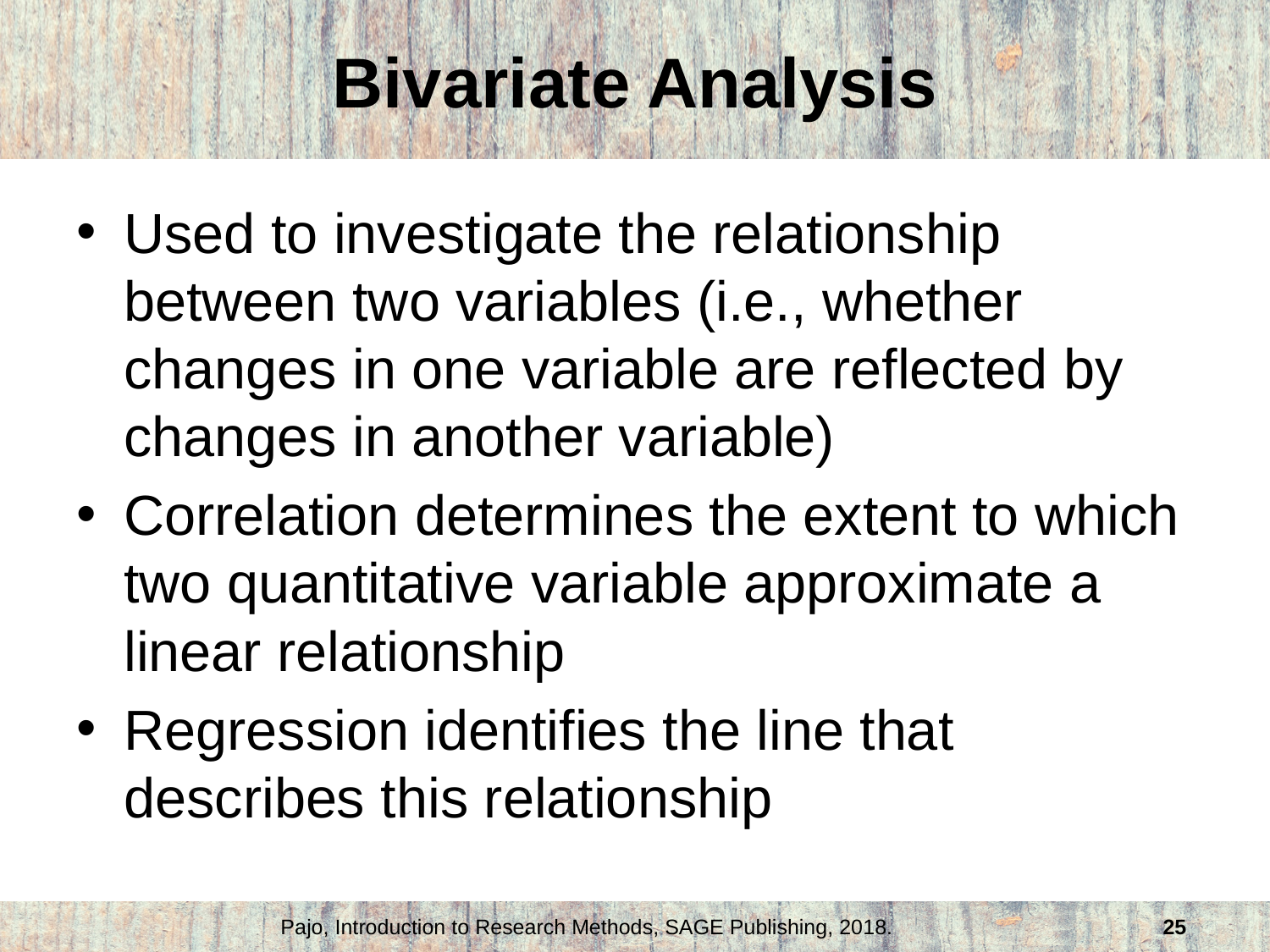

# Bivariate Analysis
Used to investigate the relationship between two variables (i.e., whether changes in one variable are reflected by changes in another variable)
Correlation determines the extent to which two quantitative variable approximate a linear relationship
Regression identifies the line that describes this relationship
Pajo, Introduction to Research Methods, SAGE Publishing, 2018.
25